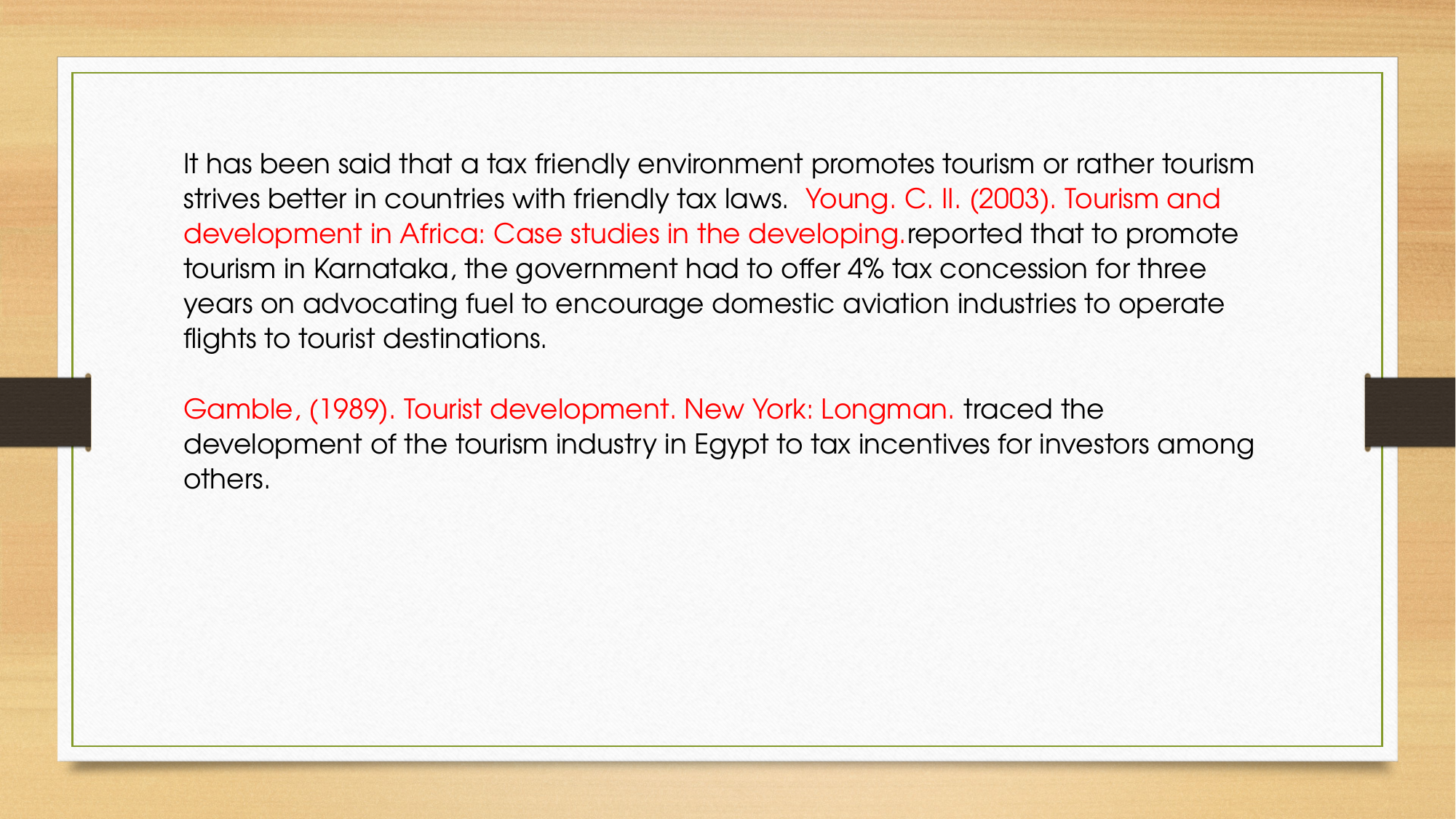

It has been said that a tax friendly environment promotes tourism or rather tourism strives better in countries with friendly tax laws.  Young. C. II. (2003). Tourism and development in Africa: Case studies in the developing.reported that to promote tourism in Karnataka, the government had to offer 4% tax concession for three years on advocating fuel to encourage domestic aviation industries to operate flights to tourist destinations.

Gamble, (1989). Tourist development. New York: Longman. traced the development of the tourism industry in Egypt to tax incentives for investors among others.